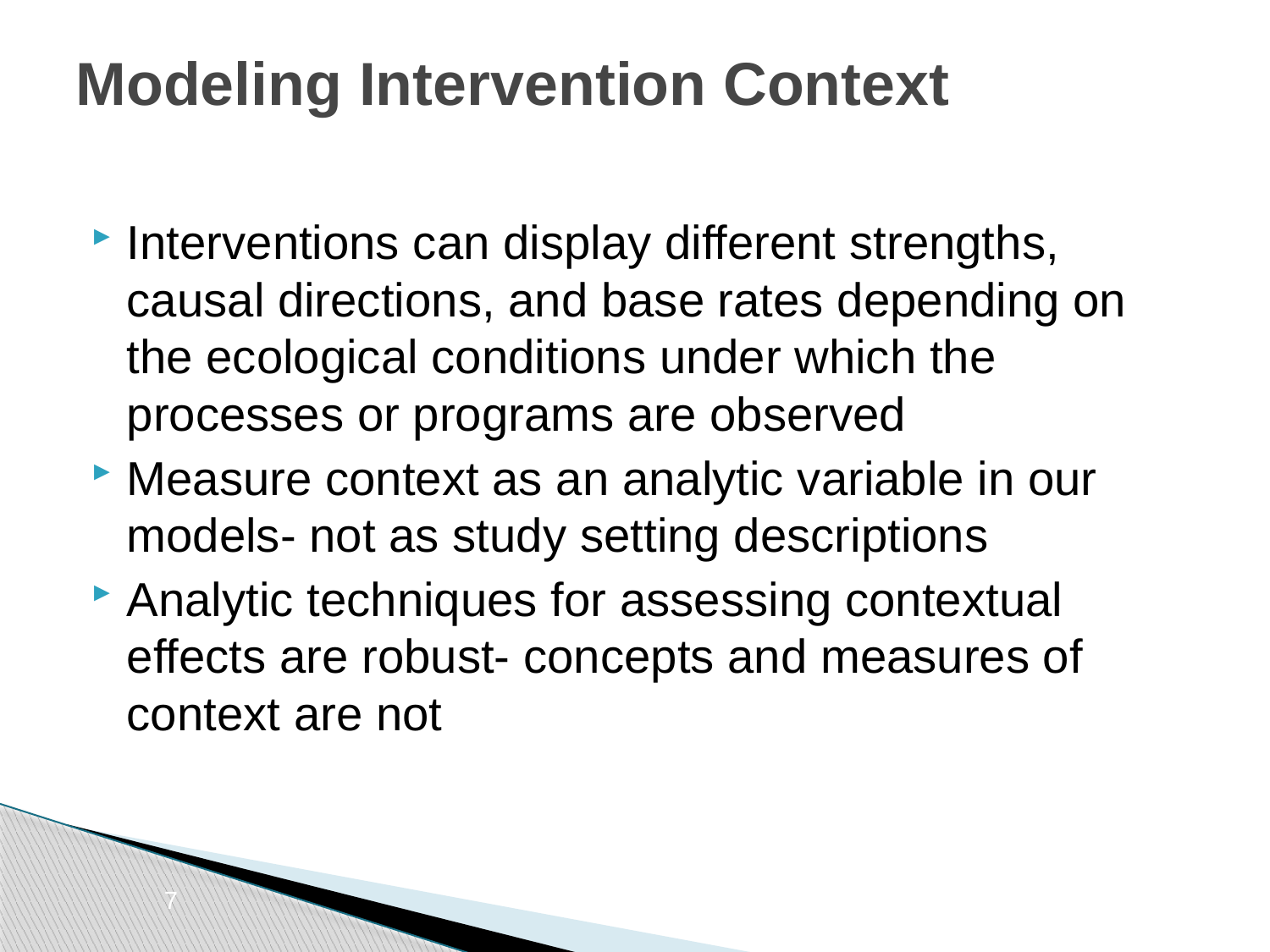

# Modeling Intervention Context
Interventions can display different strengths, causal directions, and base rates depending on the ecological conditions under which the processes or programs are observed
Measure context as an analytic variable in our models- not as study setting descriptions
Analytic techniques for assessing contextual effects are robust- concepts and measures of context are not

7